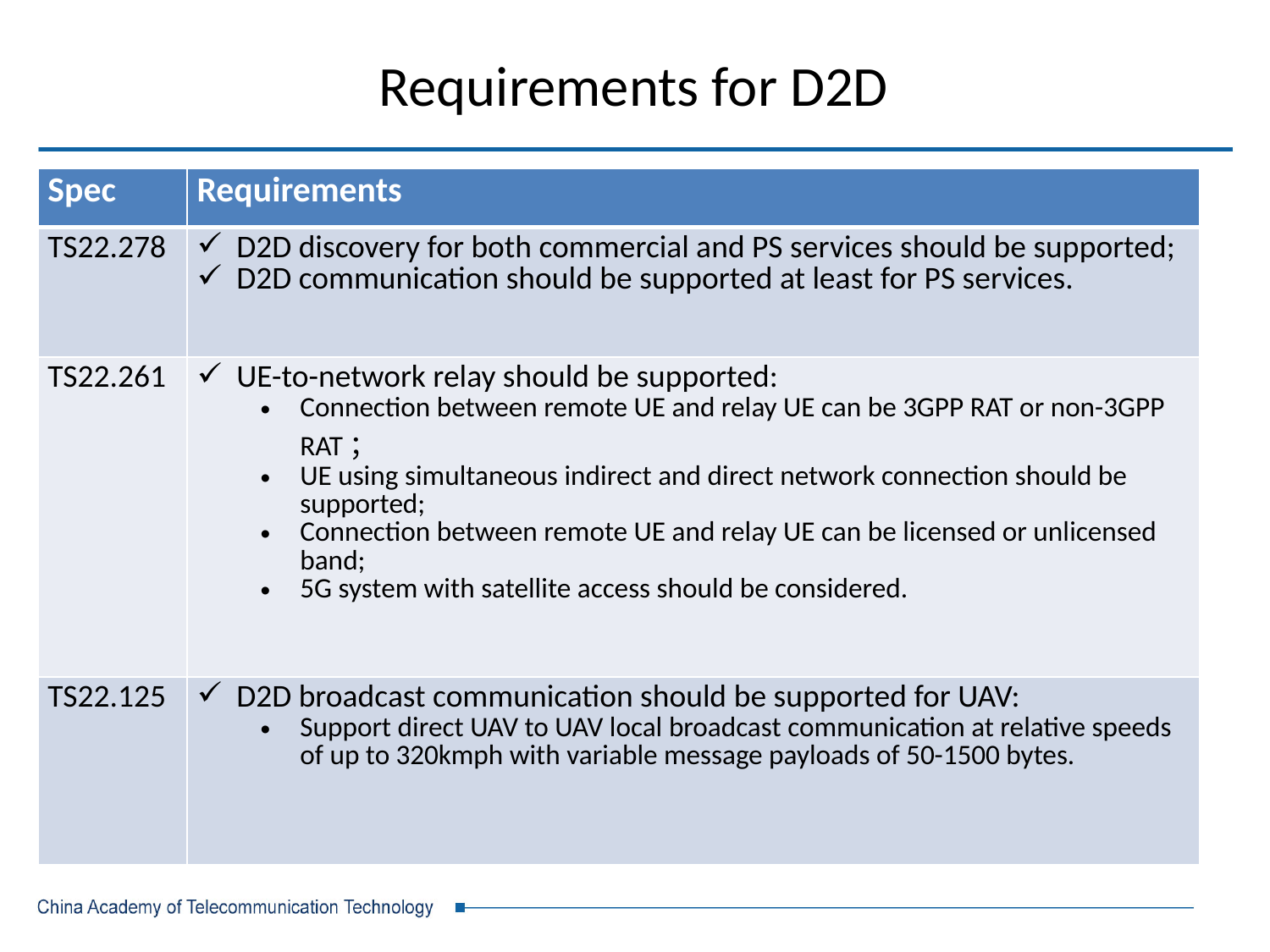

# Requirements for D2D

| Spec | Requirements |
| --- | --- |
| TS22.278 | D2D discovery for both commercial and PS services should be supported; D2D communication should be supported at least for PS services. |
| TS22.261 | UE-to-network relay should be supported: Connection between remote UE and relay UE can be 3GPP RAT or non-3GPP RAT； UE using simultaneous indirect and direct network connection should be supported; Connection between remote UE and relay UE can be licensed or unlicensed band; 5G system with satellite access should be considered. |
| TS22.125 | D2D broadcast communication should be supported for UAV: Support direct UAV to UAV local broadcast communication at relative speeds of up to 320kmph with variable message payloads of 50-1500 bytes. |